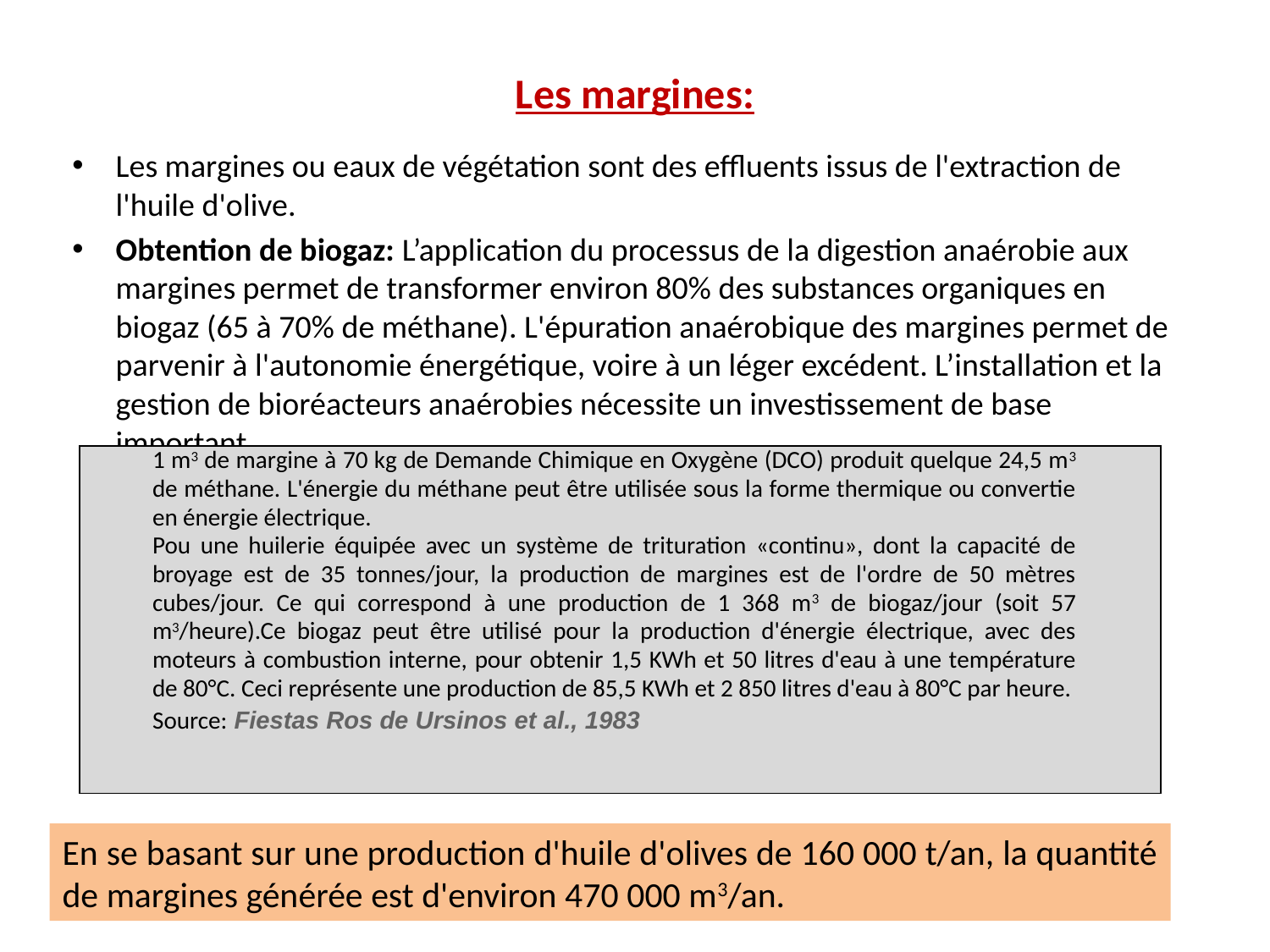

# Les margines:
Les margines ou eaux de végétation sont des effluents issus de l'extraction de l'huile d'olive.
Obtention de biogaz: L’application du processus de la digestion anaérobie aux margines permet de transformer environ 80% des substances organiques en biogaz (65 à 70% de méthane). L'épuration anaérobique des margines permet de parvenir à l'autonomie énergétique, voire à un léger excédent. L’installation et la gestion de bioréacteurs anaérobies nécessite un investissement de base important.

| 1 m3 de margine à 70 kg de Demande Chimique en Oxygène (DCO) produit quelque 24,5 m3 de méthane. L'énergie du méthane peut être utilisée sous la forme thermique ou convertie en énergie électrique. Pou une huilerie équipée avec un système de trituration «continu», dont la capacité de broyage est de 35 tonnes/jour, la production de margines est de l'ordre de 50 mètres cubes/jour. Ce qui correspond à une production de 1 368 m3 de biogaz/jour (soit 57 m3/heure).Ce biogaz peut être utilisé pour la production d'énergie électrique, avec des moteurs à combustion interne, pour obtenir 1,5 KWh et 50 litres d'eau à une température de 80°C. Ceci représente une production de 85,5 KWh et 2 850 litres d'eau à 80°C par heure. Source: Fiestas Ros de Ursinos et al., 1983 |
| --- |
En se basant sur une production d'huile d'olives de 160 000 t/an, la quantité de margines générée est d'environ 470 000 m3/an.